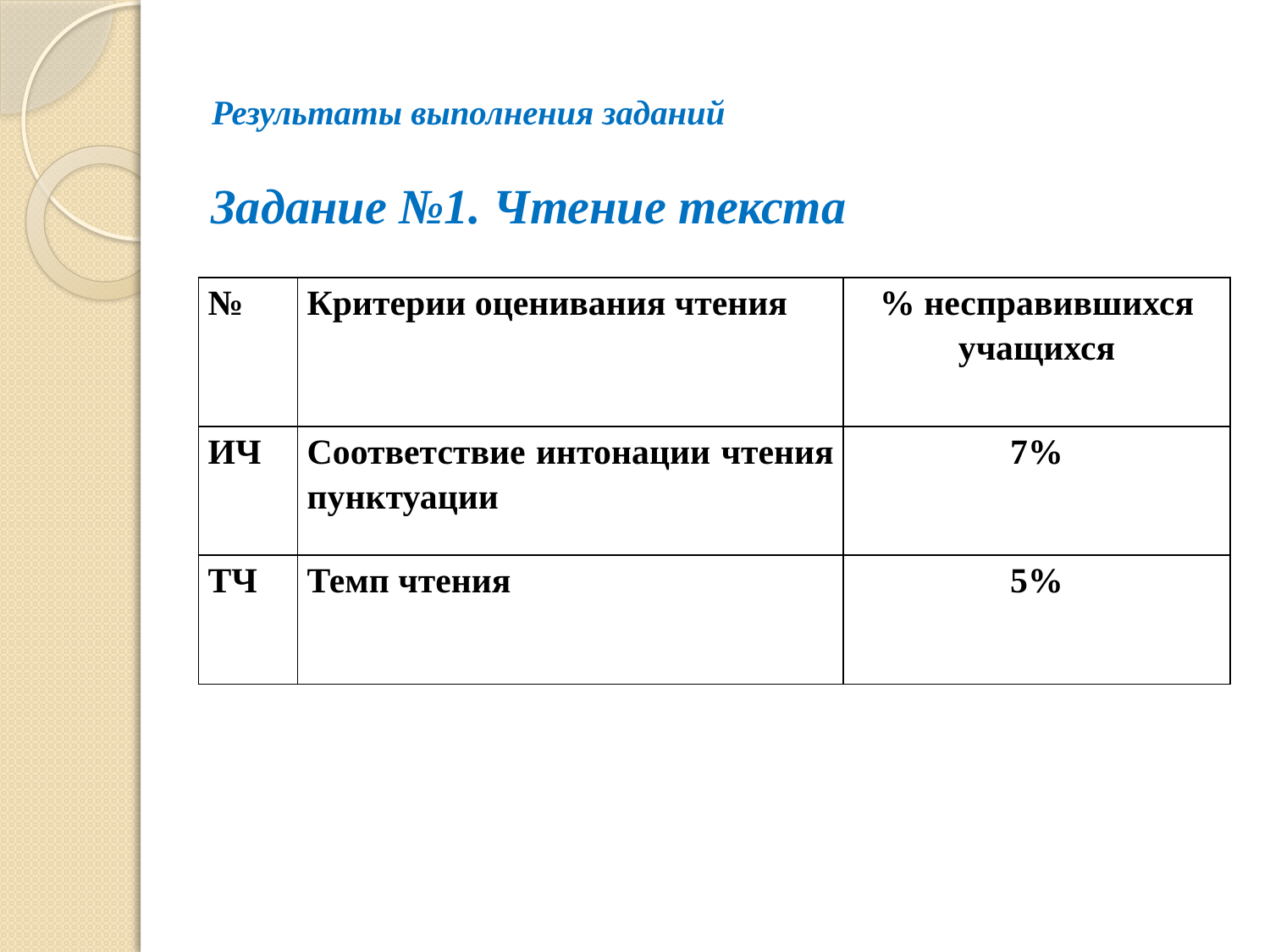

# Результаты выполнения заданий
Задание №1. Чтение текста
| № | Критерии оценивания чтения | % несправившихся учащихся |
| --- | --- | --- |
| ИЧ | Соответствие интонации чтения пунктуации | 7% |
| ТЧ | Темп чтения | 5% |